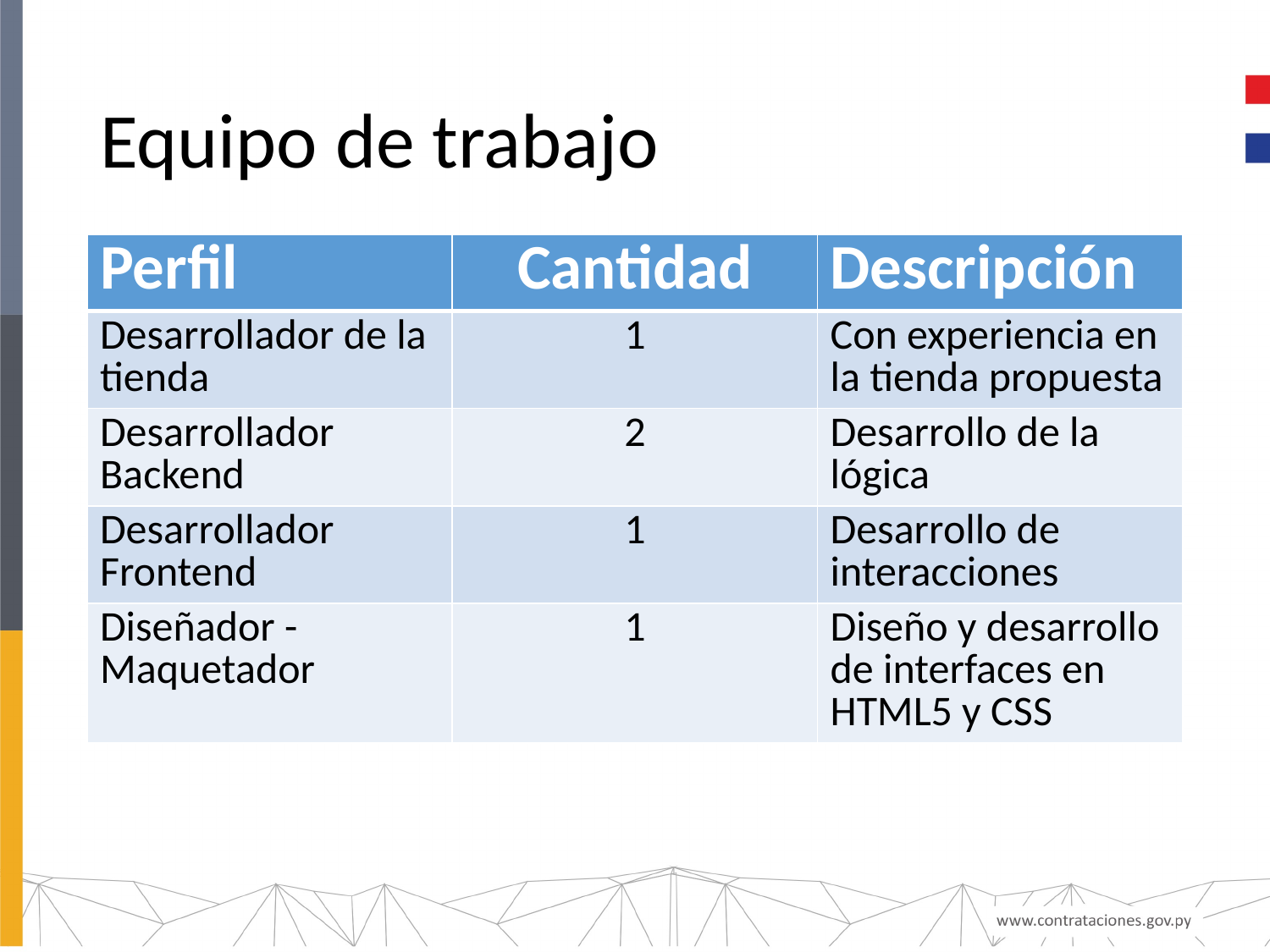

# Equipo de trabajo
| Perfil | Cantidad | Descripción |
| --- | --- | --- |
| Desarrollador de la tienda | 1 | Con experiencia en la tienda propuesta |
| Desarrollador Backend | 2 | Desarrollo de la lógica |
| Desarrollador Frontend | 1 | Desarrollo de interacciones |
| Diseñador - Maquetador | 1 | Diseño y desarrollo de interfaces en HTML5 y CSS |